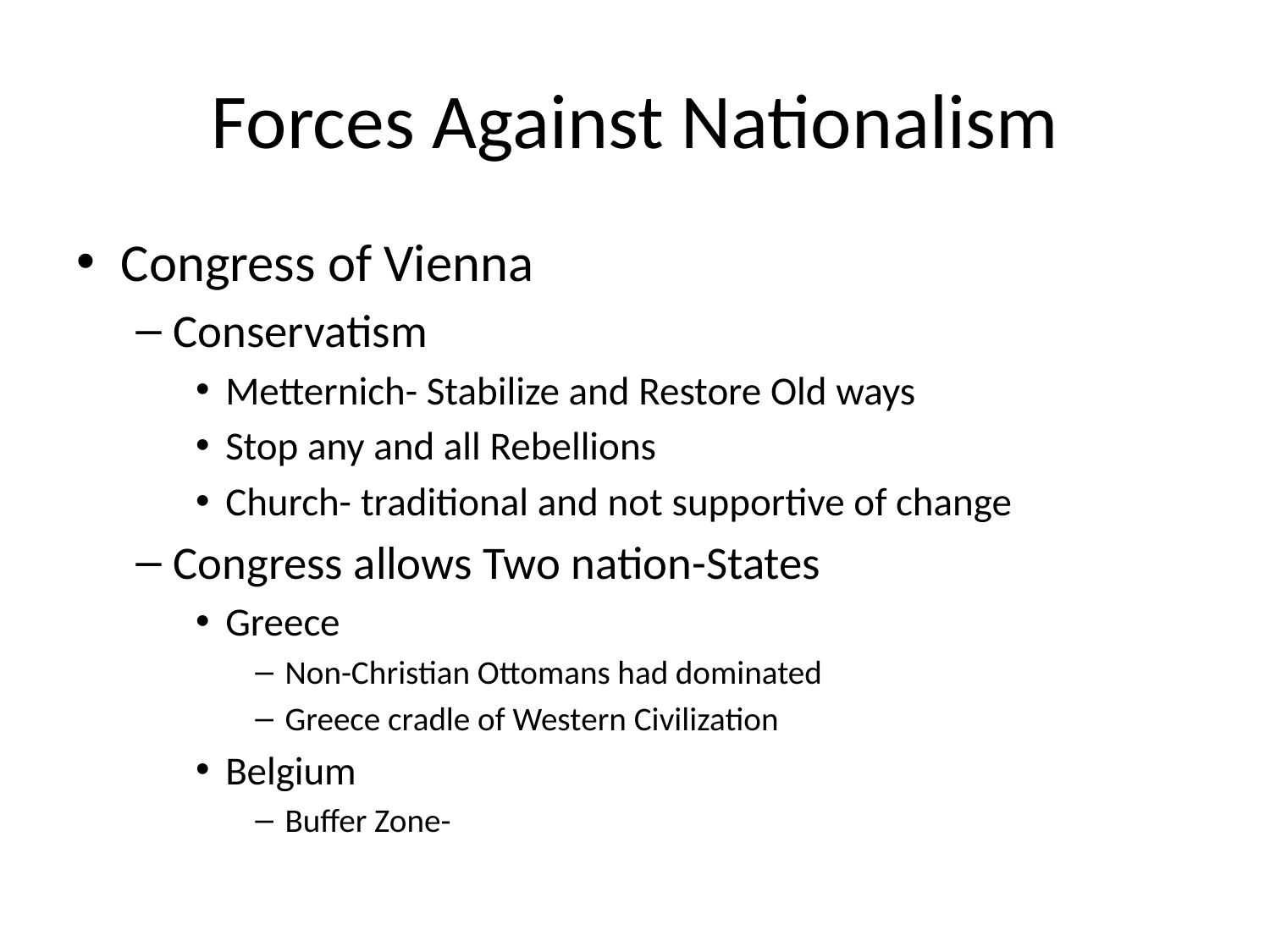

# Forces Against Nationalism
Congress of Vienna
Conservatism
Metternich- Stabilize and Restore Old ways
Stop any and all Rebellions
Church- traditional and not supportive of change
Congress allows Two nation-States
Greece
Non-Christian Ottomans had dominated
Greece cradle of Western Civilization
Belgium
Buffer Zone-